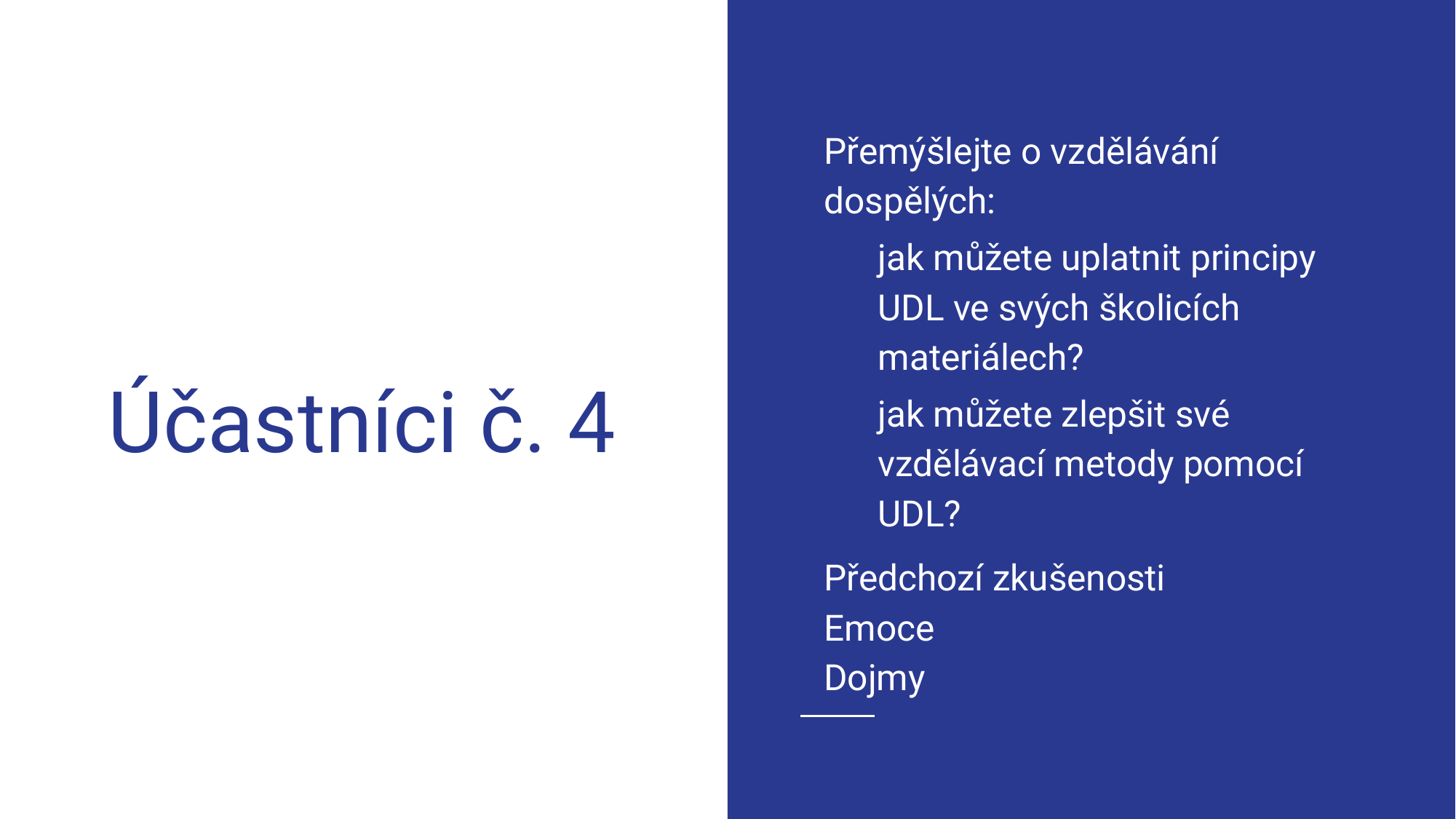

Přemýšlejte o vzdělávání dospělých:
jak můžete uplatnit principy UDL ve svých školicích materiálech?
jak můžete zlepšit své vzdělávací metody pomocí UDL?
Předchozí zkušenosti
Emoce
Dojmy
# Účastníci č. 4